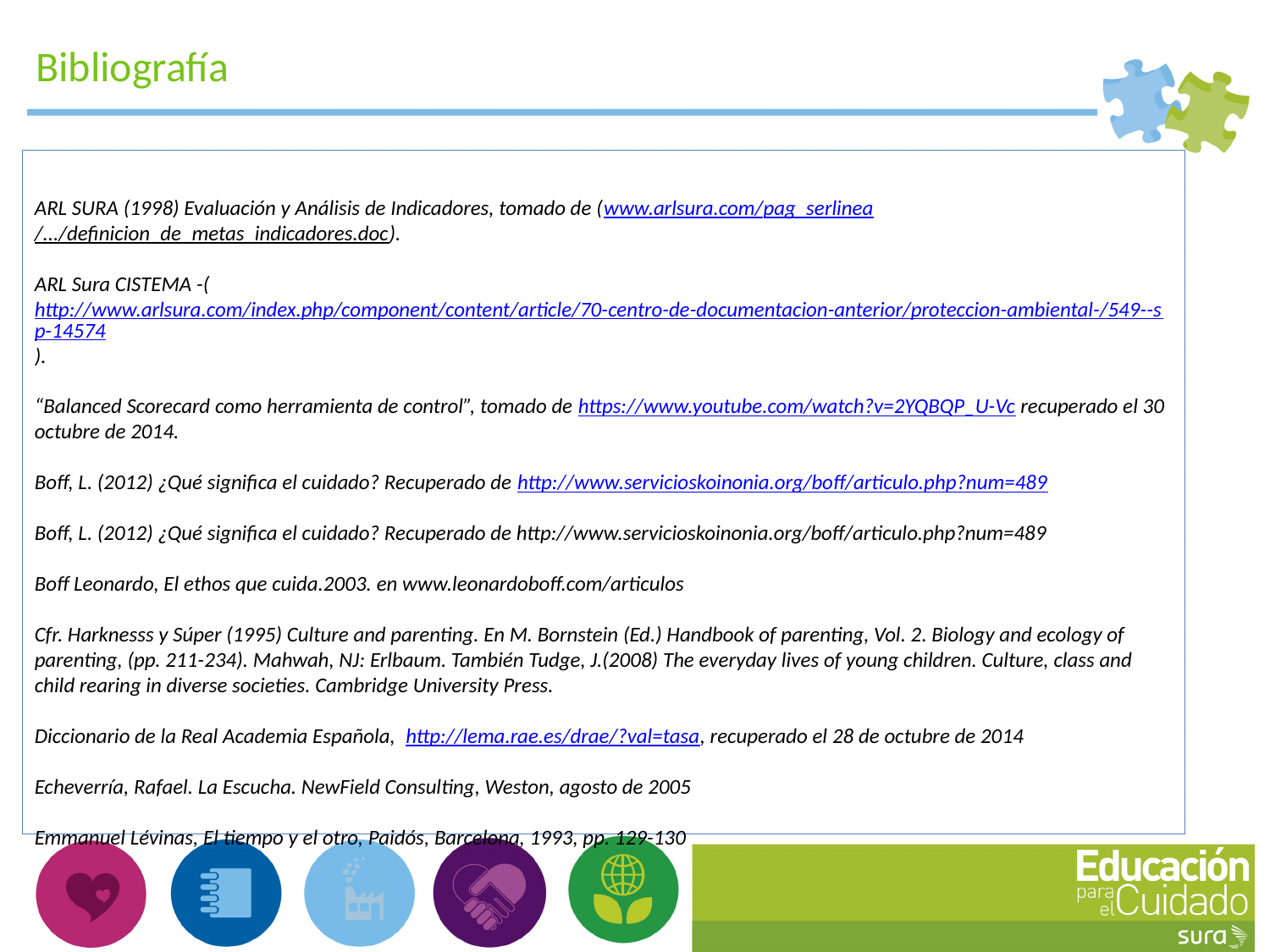

Bibliografía

ARL SURA (1998) Evaluación y Análisis de Indicadores, tomado de (www.arlsura.com/pag_serlinea/.../definicion_de_metas_indicadores.doc).

ARL Sura CISTEMA -(http://www.arlsura.com/index.php/component/content/article/70-centro-de-documentacion-anterior/proteccion-ambiental-/549--sp-14574).

“Balanced Scorecard como herramienta de control”, tomado de https://www.youtube.com/watch?v=2YQBQP_U-Vc recuperado el 30 octubre de 2014.

Boff, L. (2012) ¿Qué significa el cuidado? Recuperado de http://www.servicioskoinonia.org/boff/articulo.php?num=489

Boff, L. (2012) ¿Qué significa el cuidado? Recuperado de http://www.servicioskoinonia.org/boff/articulo.php?num=489

Boff Leonardo, El ethos que cuida.2003. en www.leonardoboff.com/articulos

Cfr. Harknesss y Súper (1995) Culture and parenting. En M. Bornstein (Ed.) Handbook of parenting, Vol. 2. Biology and ecology of parenting, (pp. 211-234). Mahwah, NJ: Erlbaum. También Tudge, J.(2008) The everyday lives of young children. Culture, class and child rearing in diverse societies. Cambridge University Press.

Diccionario de la Real Academia Española,  http://lema.rae.es/drae/?val=tasa, recuperado el 28 de octubre de 2014

Echeverría, Rafael. La Escucha. NewField Consulting, Weston, agosto de 2005

Emmanuel Lévinas, El tiempo y el otro, Paidós, Barcelona, 1993, pp. 129-130